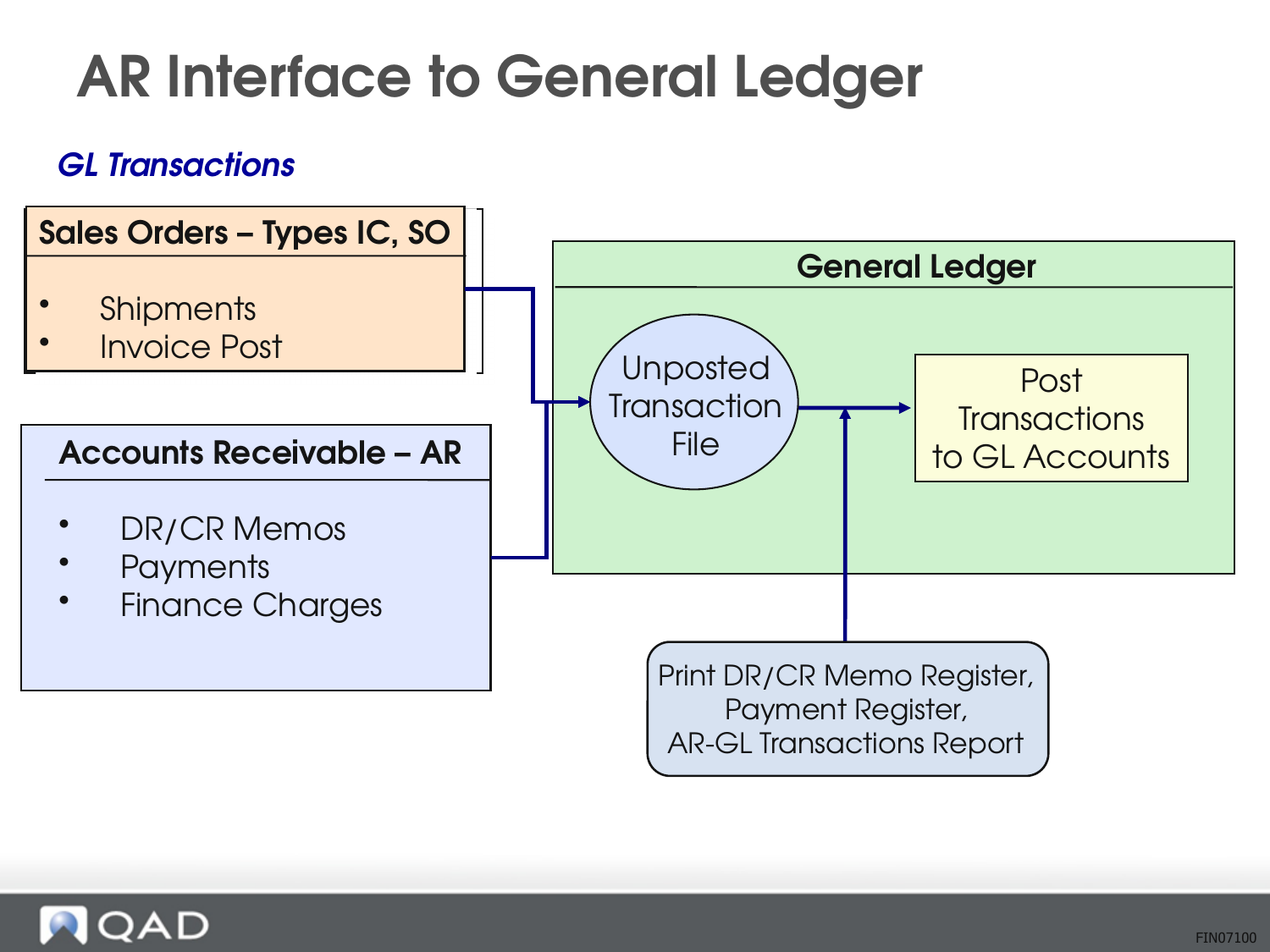

# AR Interface to General Ledger
GL Transactions
Sales Orders – Types IC, SO

	Shipments
	Invoice Post

General Ledger

Unposted
Transaction
File
Post Transactions
to GL Accounts

Accounts Receivable – AR

	DR/CR Memos
	Payments
	Finance Charges

Print DR/CR Memo Register,
Payment Register,
AR-GL Transactions Report
FIN07100